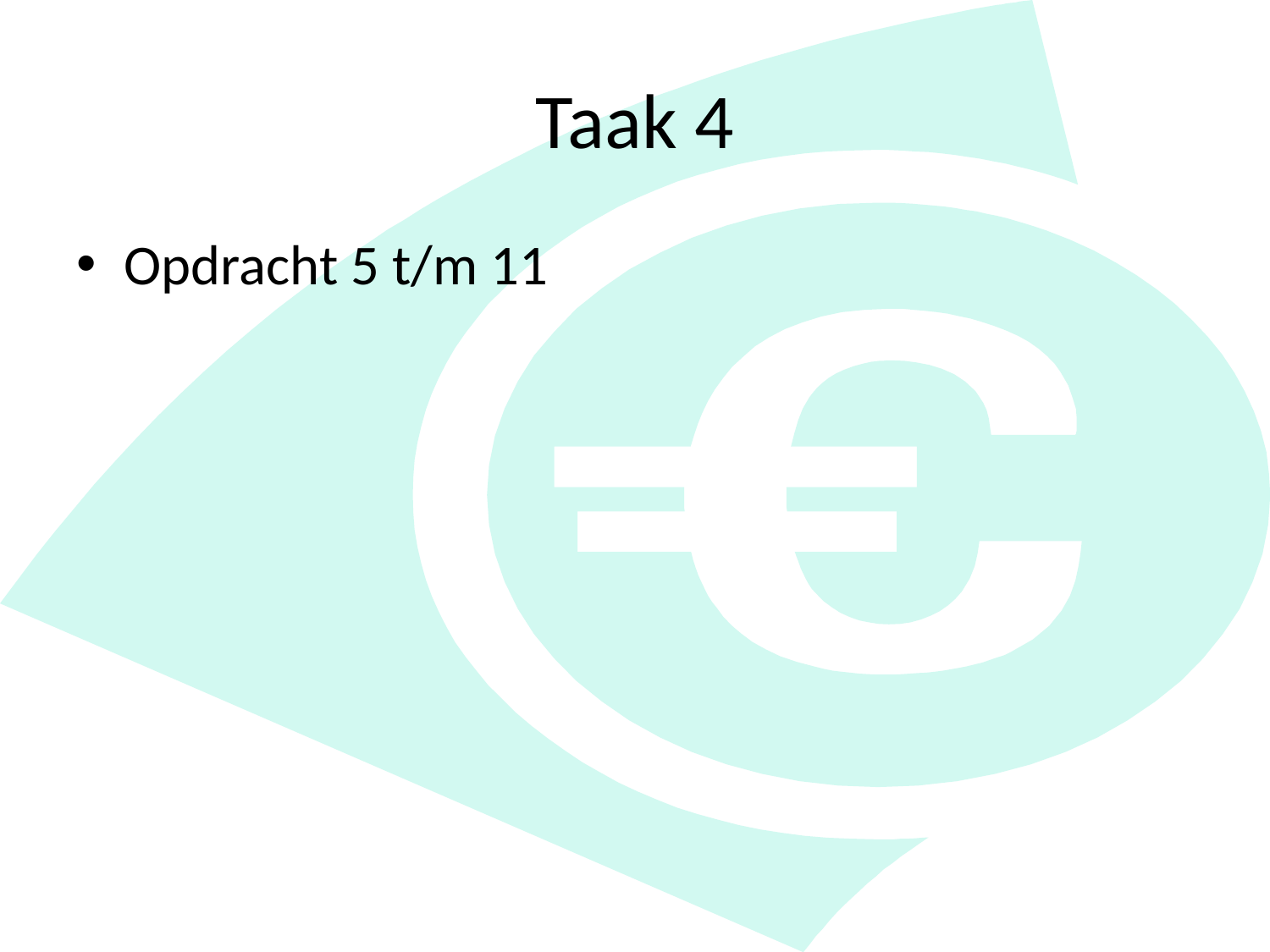

# Taak 4
Opdracht 5 t/m 11